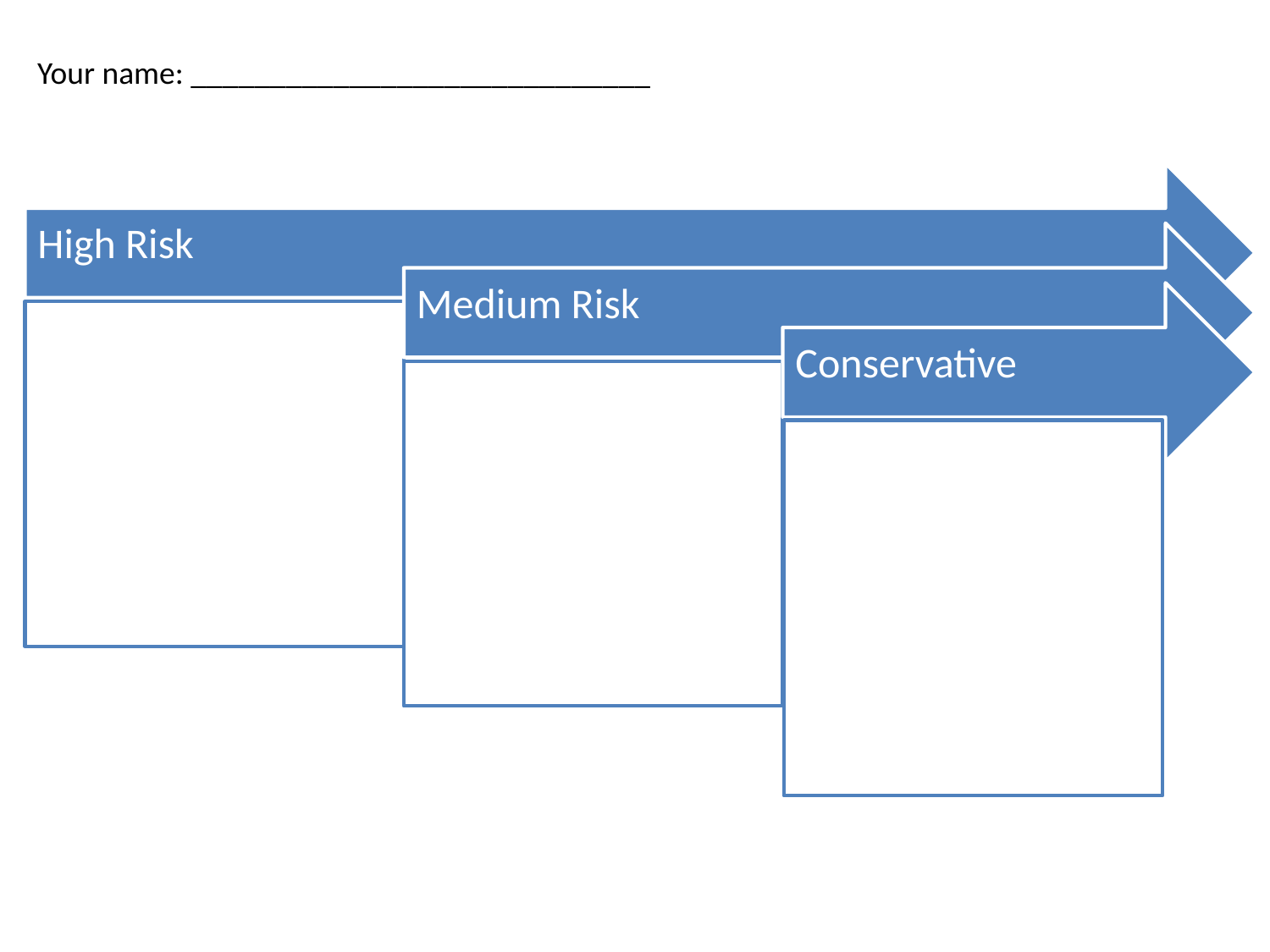

High Risk

Medium Risk

Conservative

Your name: _____________________________